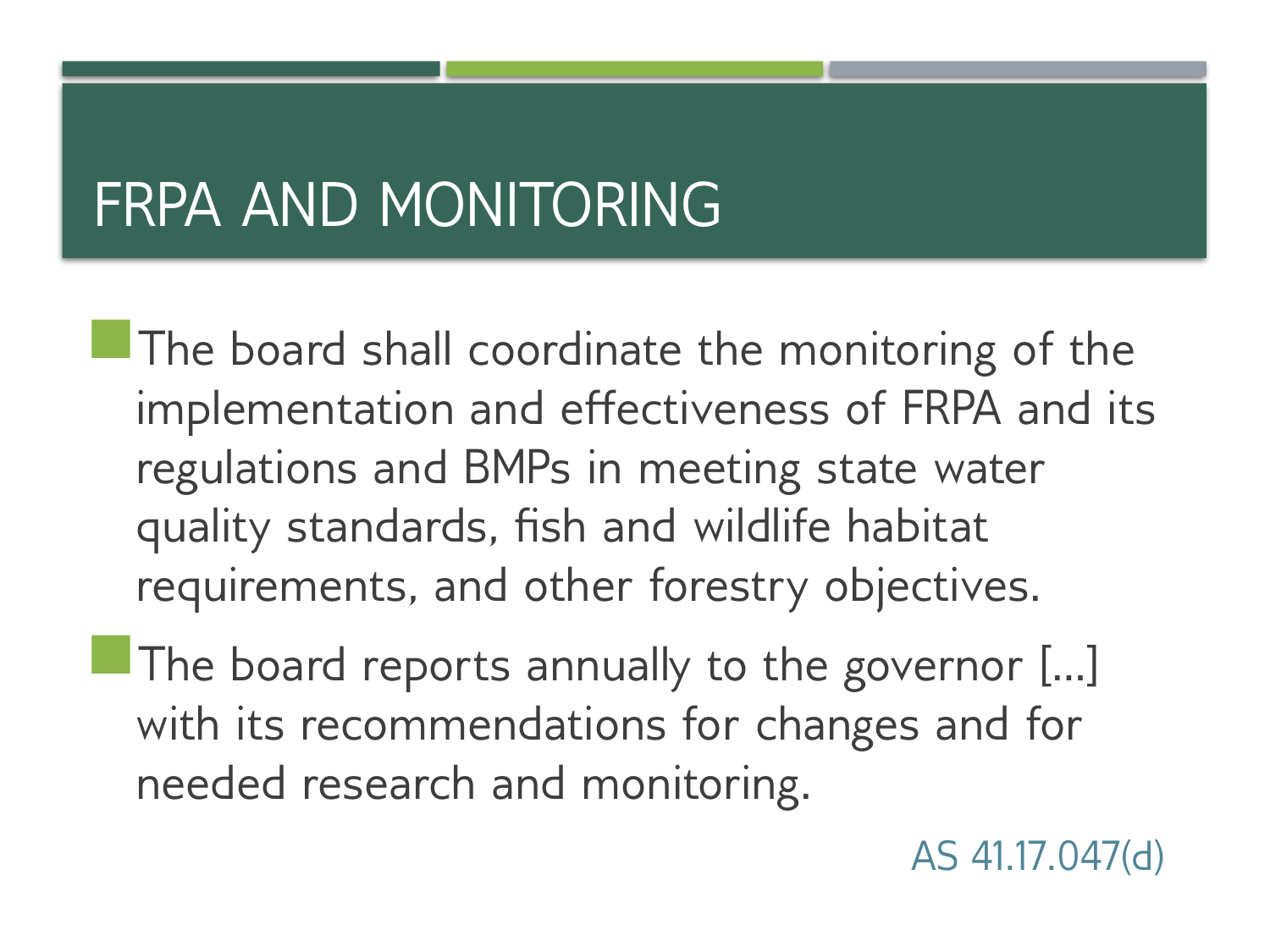

# FRPA and monitoring
The board shall coordinate the monitoring of the implementation and effectiveness of FRPA and its regulations and BMPs in meeting state water quality standards, fish and wildlife habitat requirements, and other forestry objectives.
The board reports annually to the governor […] with its recommendations for changes and for needed research and monitoring.
AS 41.17.047(d)